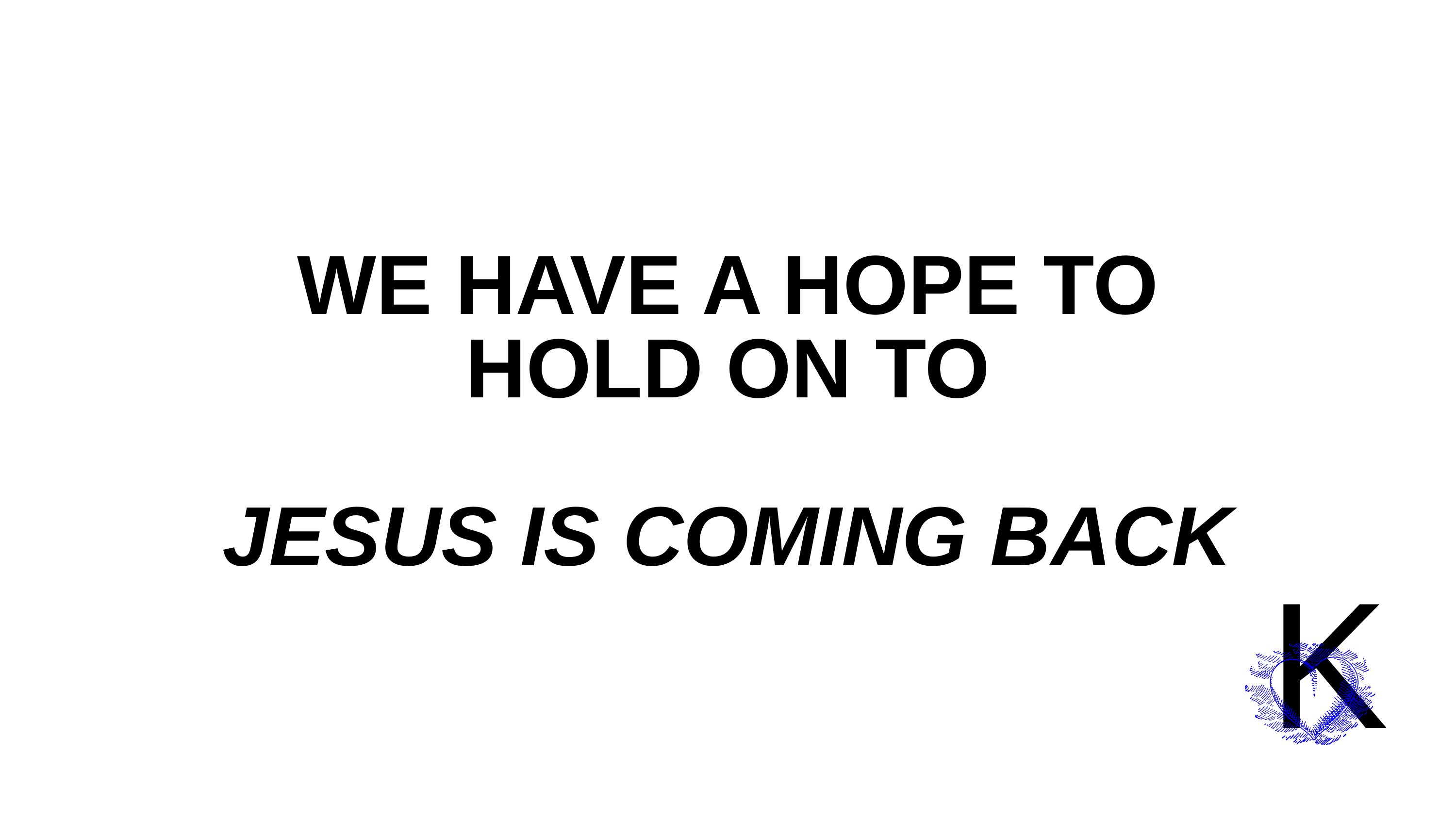

WE HAVE A HOPE TO HOLD ON TO

JESUS IS COMING BACK
K